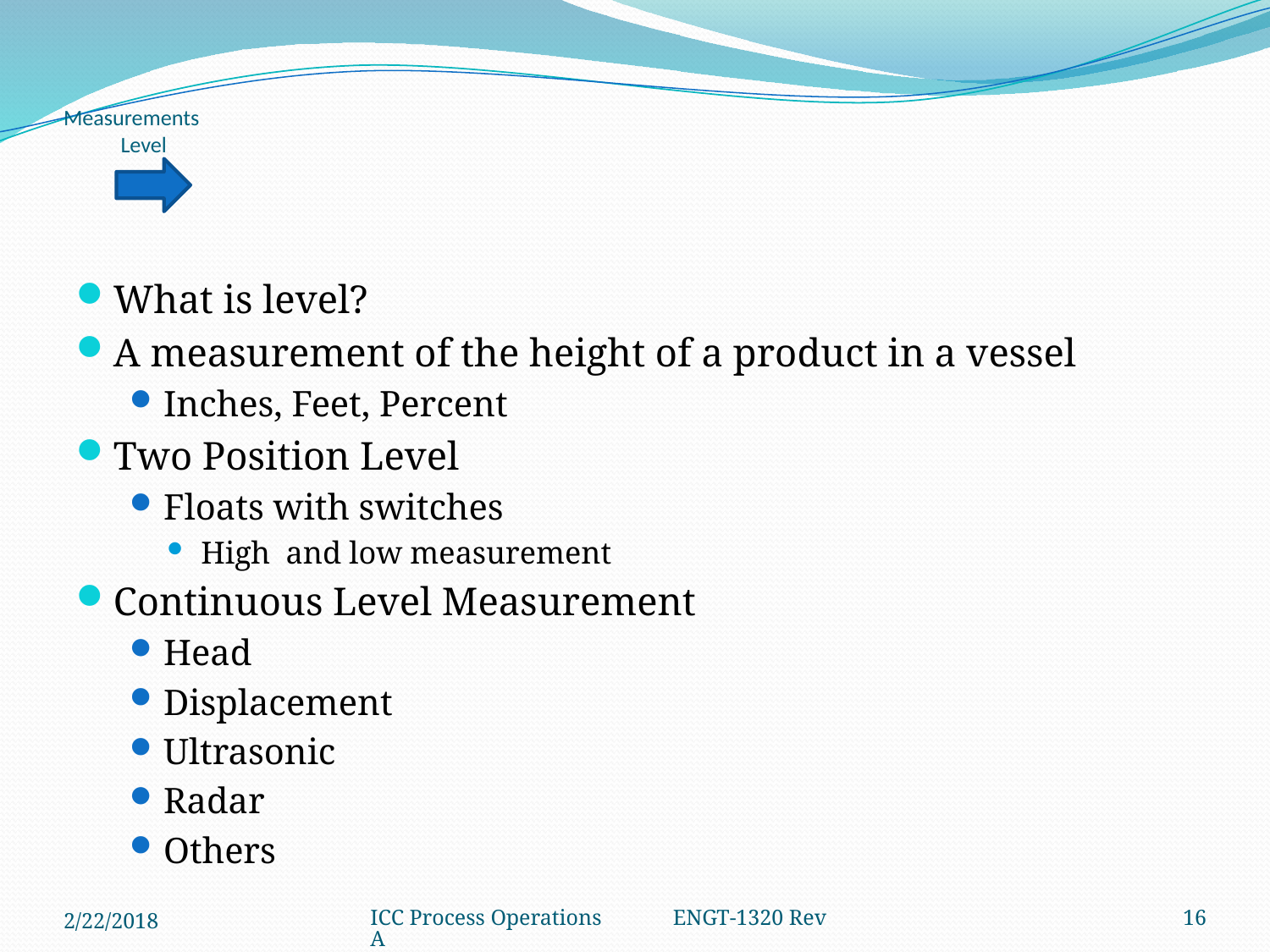

# Measurements Level

What is level?
A measurement of the height of a product in a vessel
Inches, Feet, Percent
Two Position Level
Floats with switches
High  and low measurement
Continuous Level Measurement
Head
Displacement
Ultrasonic
Radar
Others
2/22/2018
ICC Process Operations             ENGT-1320 Rev A
16